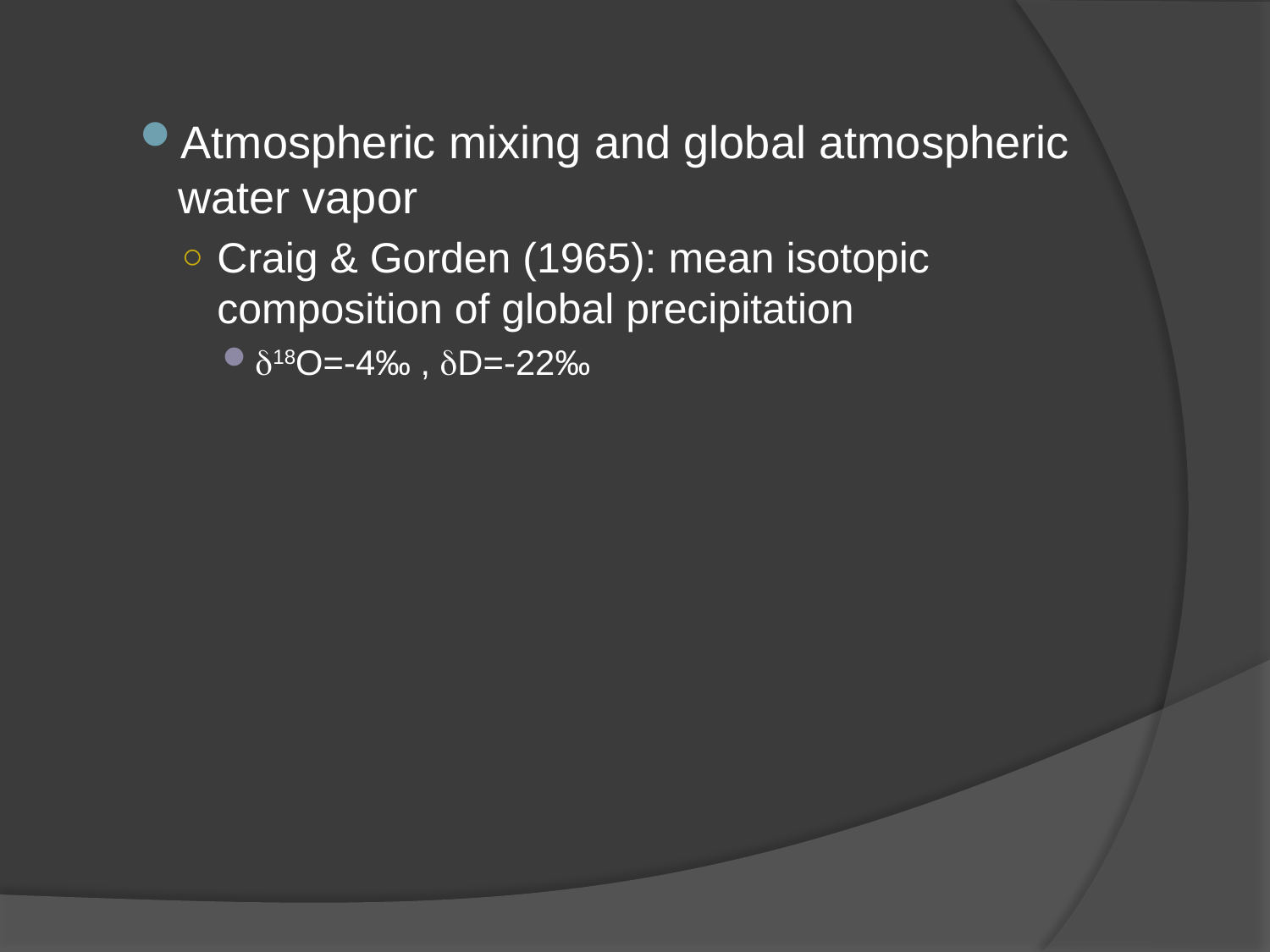

Atmospheric mixing and global atmospheric water vapor
Craig & Gorden (1965): mean isotopic composition of global precipitation
δ18O=-4‰ , δD=-22‰